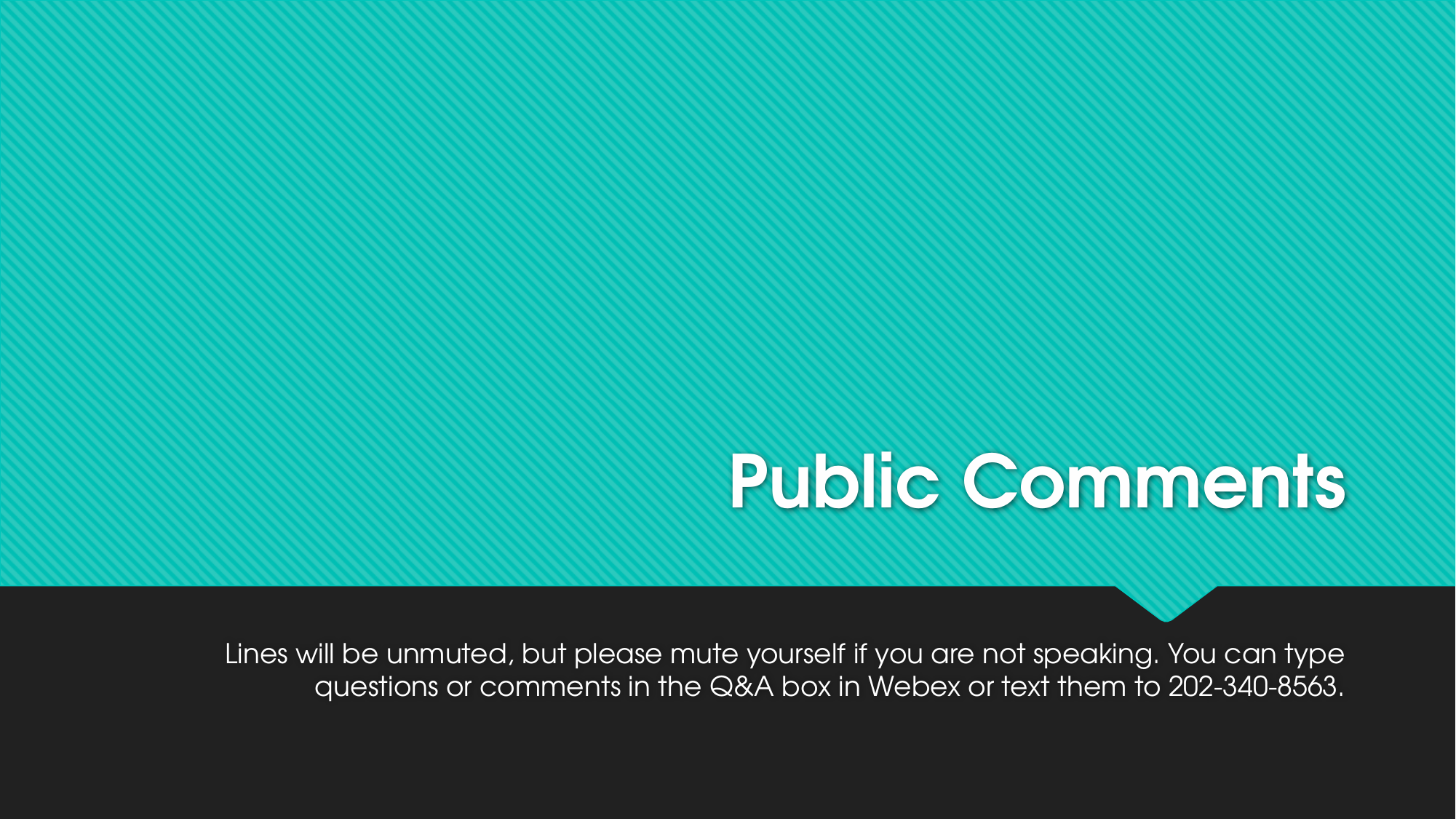

# Public Comments
Lines will be unmuted, but please mute yourself if you are not speaking. You can type questions or comments in the Q&A box in Webex or text them to 202-340-8563.